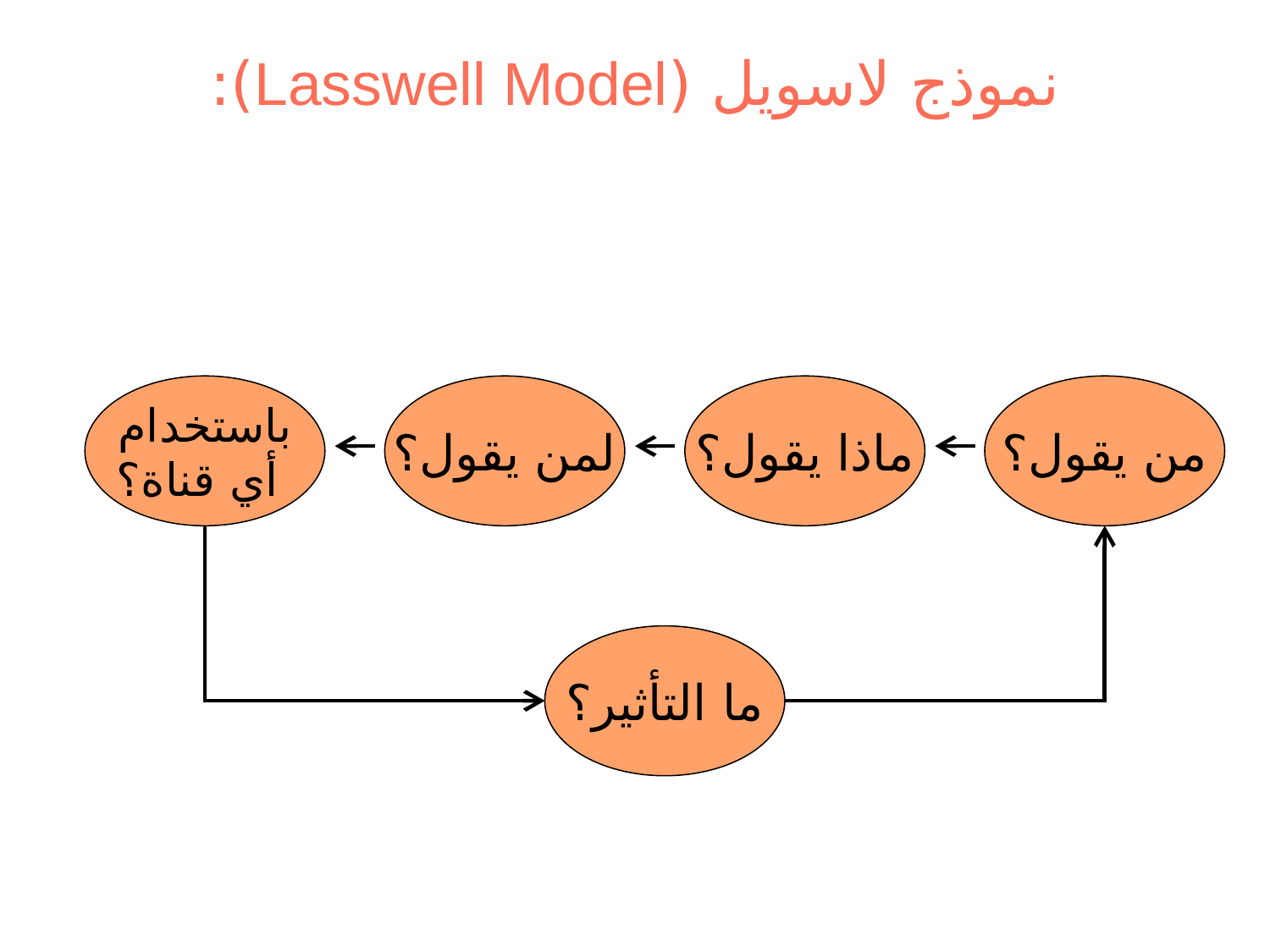

# نموذج لاسويل (Lasswell Model):

باستخدام
 أي قناة؟
لمن يقول؟
ماذا يقول؟
من يقول؟

ما التأثير؟